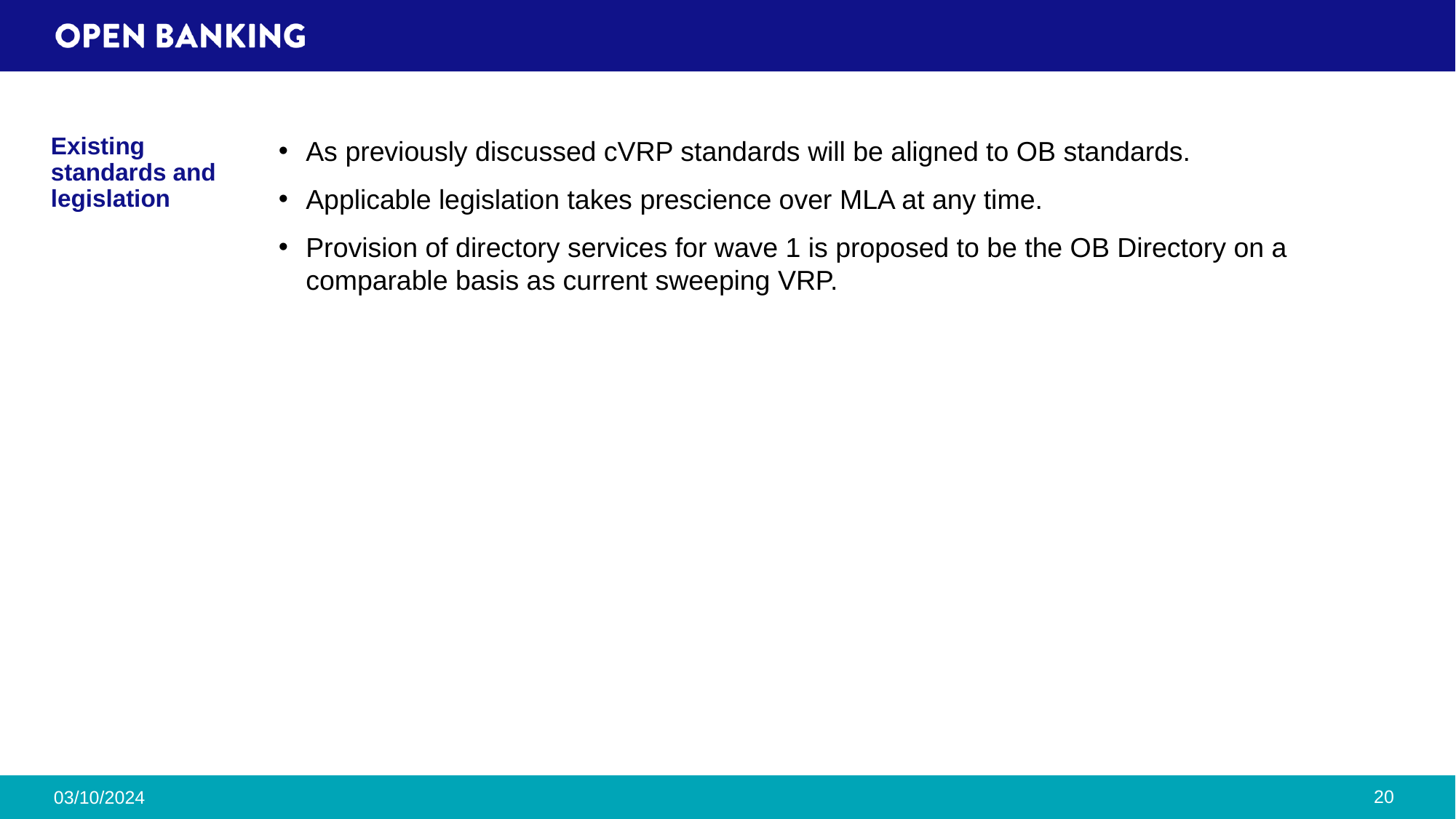

# Existing standards and legislation
As previously discussed cVRP standards will be aligned to OB standards.
Applicable legislation takes prescience over MLA at any time.
Provision of directory services for wave 1 is proposed to be the OB Directory on a comparable basis as current sweeping VRP.

20
03/10/2024